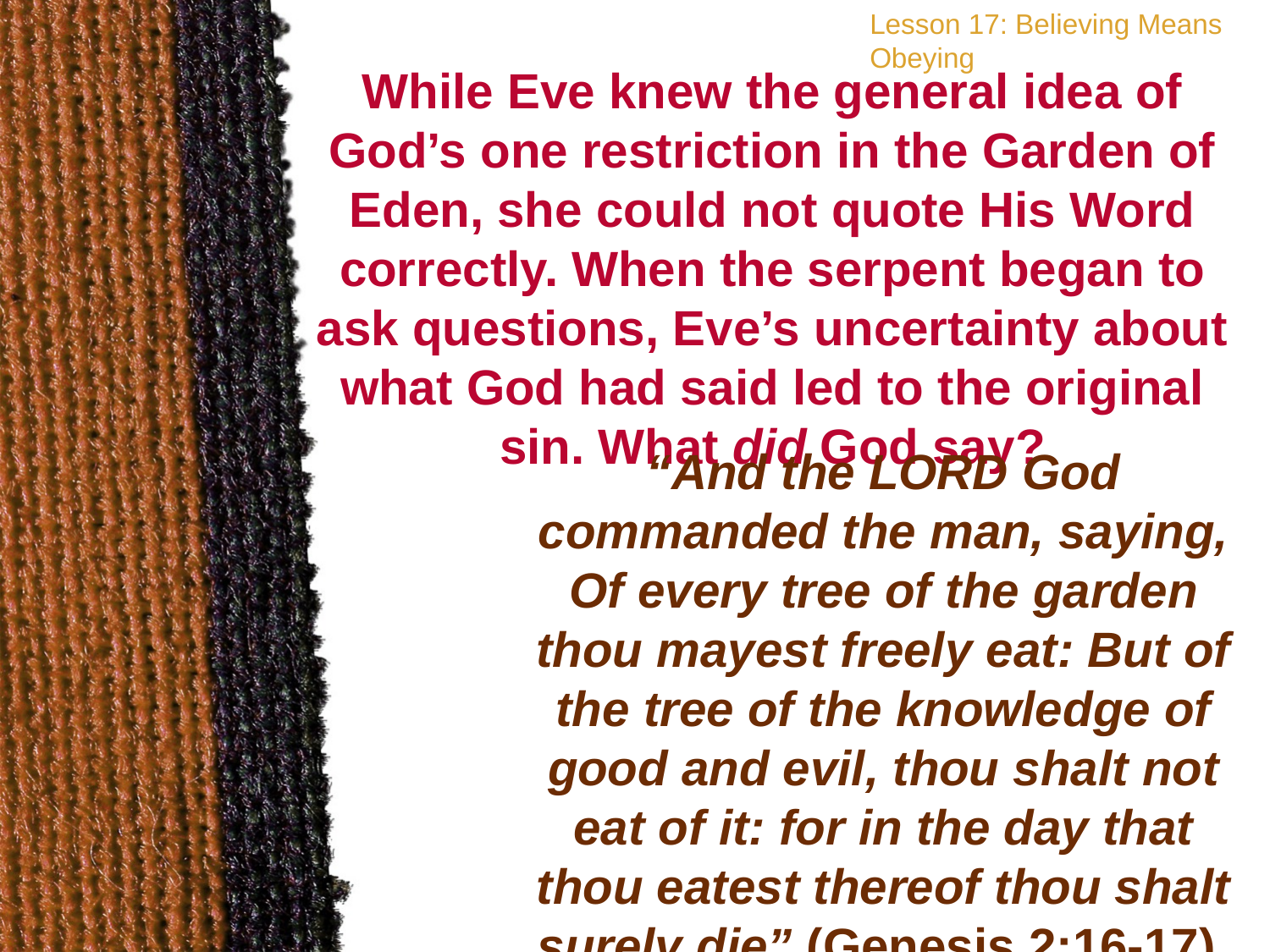

Lesson 17: Believing Means Obeying
While Eve knew the general idea of God’s one restriction in the Garden of Eden, she could not quote His Word correctly. When the serpent began to ask questions, Eve’s uncertainty about what God had said led to the original sin. What did God say?
“And the LORD God commanded the man, saying, Of every tree of the garden thou mayest freely eat: But of the tree of the knowledge of good and evil, thou shalt not eat of it: for in the day that thou eatest thereof thou shalt surely die” (Genesis 2:16-17).